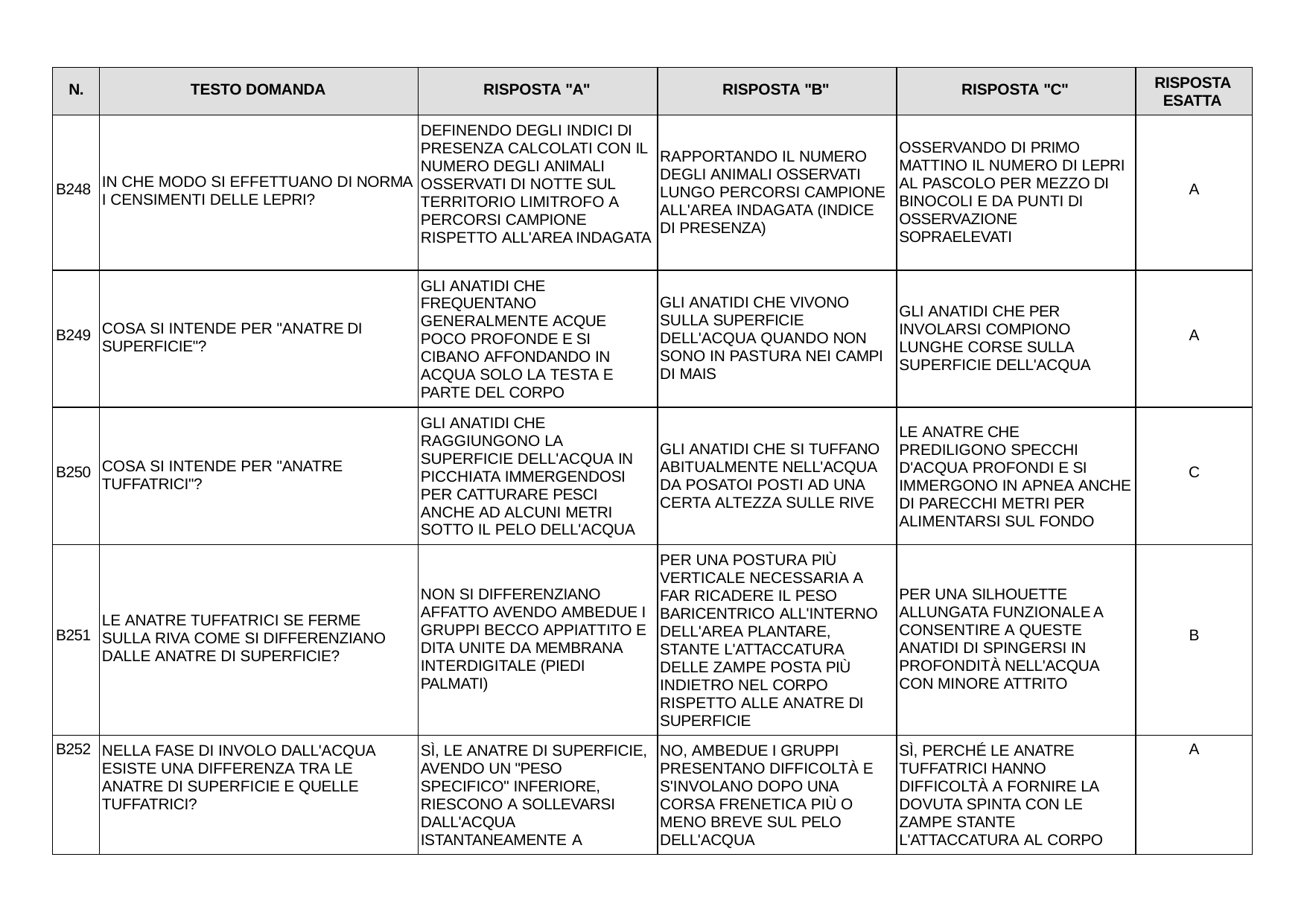

| N. | TESTO DOMANDA | RISPOSTA "A" | RISPOSTA "B" | RISPOSTA "C" | RISPOSTA ESATTA |
| --- | --- | --- | --- | --- | --- |
| B248 | IN CHE MODO SI EFFETTUANO DI NORMA I CENSIMENTI DELLE LEPRI? | DEFINENDO DEGLI INDICI DI PRESENZA CALCOLATI CON IL NUMERO DEGLI ANIMALI OSSERVATI DI NOTTE SUL TERRITORIO LIMITROFO A PERCORSI CAMPIONE RISPETTO ALL'AREA INDAGATA | RAPPORTANDO IL NUMERO DEGLI ANIMALI OSSERVATI LUNGO PERCORSI CAMPIONE ALL'AREA INDAGATA (INDICE DI PRESENZA) | OSSERVANDO DI PRIMO MATTINO IL NUMERO DI LEPRI AL PASCOLO PER MEZZO DI BINOCOLI E DA PUNTI DI OSSERVAZIONE SOPRAELEVATI | A |
| B249 | COSA SI INTENDE PER "ANATRE DI SUPERFICIE"? | GLI ANATIDI CHE FREQUENTANO GENERALMENTE ACQUE POCO PROFONDE E SI CIBANO AFFONDANDO IN ACQUA SOLO LA TESTA E PARTE DEL CORPO | GLI ANATIDI CHE VIVONO SULLA SUPERFICIE DELL'ACQUA QUANDO NON SONO IN PASTURA NEI CAMPI DI MAIS | GLI ANATIDI CHE PER INVOLARSI COMPIONO LUNGHE CORSE SULLA SUPERFICIE DELL'ACQUA | A |
| B250 | COSA SI INTENDE PER "ANATRE TUFFATRICI"? | GLI ANATIDI CHE RAGGIUNGONO LA SUPERFICIE DELL'ACQUA IN PICCHIATA IMMERGENDOSI PER CATTURARE PESCI ANCHE AD ALCUNI METRI SOTTO IL PELO DELL'ACQUA | GLI ANATIDI CHE SI TUFFANO ABITUALMENTE NELL'ACQUA DA POSATOI POSTI AD UNA CERTA ALTEZZA SULLE RIVE | LE ANATRE CHE PREDILIGONO SPECCHI D'ACQUA PROFONDI E SI IMMERGONO IN APNEA ANCHE DI PARECCHI METRI PER ALIMENTARSI SUL FONDO | C |
| B251 | LE ANATRE TUFFATRICI SE FERME SULLA RIVA COME SI DIFFERENZIANO DALLE ANATRE DI SUPERFICIE? | NON SI DIFFERENZIANO AFFATTO AVENDO AMBEDUE I GRUPPI BECCO APPIATTITO E DITA UNITE DA MEMBRANA INTERDIGITALE (PIEDI PALMATI) | PER UNA POSTURA PIÙ VERTICALE NECESSARIA A FAR RICADERE IL PESO BARICENTRICO ALL'INTERNO DELL'AREA PLANTARE, STANTE L'ATTACCATURA DELLE ZAMPE POSTA PIÙ INDIETRO NEL CORPO RISPETTO ALLE ANATRE DI SUPERFICIE | PER UNA SILHOUETTE ALLUNGATA FUNZIONALE A CONSENTIRE A QUESTE ANATIDI DI SPINGERSI IN PROFONDITÀ NELL'ACQUA CON MINORE ATTRITO | B |
| B252 | NELLA FASE DI INVOLO DALL'ACQUA ESISTE UNA DIFFERENZA TRA LE ANATRE DI SUPERFICIE E QUELLE TUFFATRICI? | SÌ, LE ANATRE DI SUPERFICIE, AVENDO UN "PESO SPECIFICO" INFERIORE, RIESCONO A SOLLEVARSI DALL'ACQUA ISTANTANEAMENTE A | NO, AMBEDUE I GRUPPI PRESENTANO DIFFICOLTÀ E S'INVOLANO DOPO UNA CORSA FRENETICA PIÙ O MENO BREVE SUL PELO DELL'ACQUA | SÌ, PERCHÉ LE ANATRE TUFFATRICI HANNO DIFFICOLTÀ A FORNIRE LA DOVUTA SPINTA CON LE ZAMPE STANTE L'ATTACCATURA AL CORPO | A |